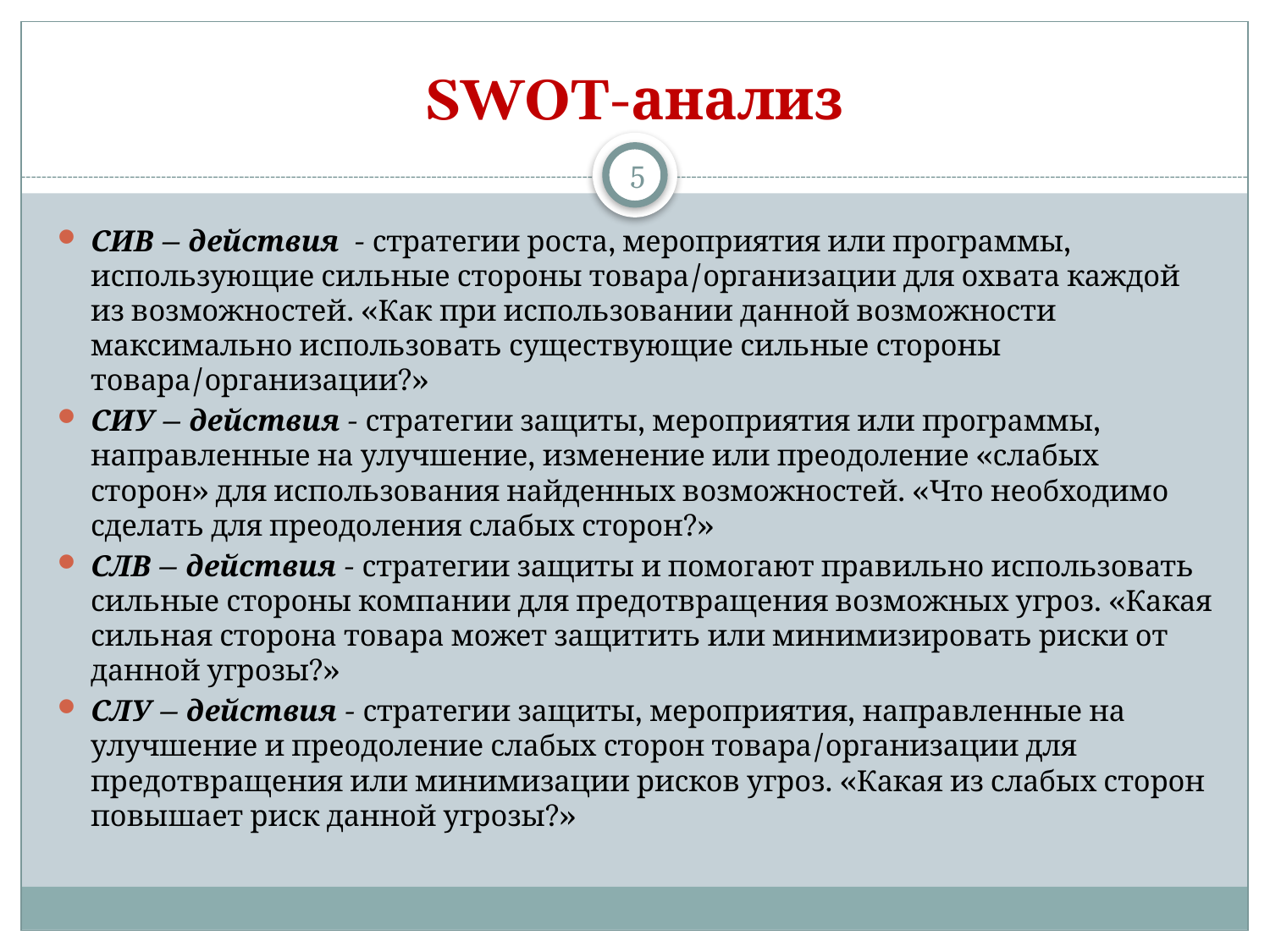

# SWOT-анализ
5
СИВ – действия  - стратегии роста, мероприятия или программы, использующие сильные стороны товара/организации для охвата каждой из возможностей. «Как при использовании данной возможности максимально использовать существующие сильные стороны товара/организации?»
СИУ – действия - стратегии защиты, мероприятия или программы, направленные на улучшение, изменение или преодоление «слабых сторон» для использования найденных возможностей. «Что необходимо сделать для преодоления слабых сторон?»
СЛВ – действия - стратегии защиты и помогают правильно использовать сильные стороны компании для предотвращения возможных угроз. «Какая сильная сторона товара может защитить или минимизировать риски от данной угрозы?»
СЛУ – действия - стратегии защиты, мероприятия, направленные на улучшение и преодоление слабых сторон товара/организации для предотвращения или минимизации рисков угроз. «Какая из слабых сторон повышает риск данной угрозы?»